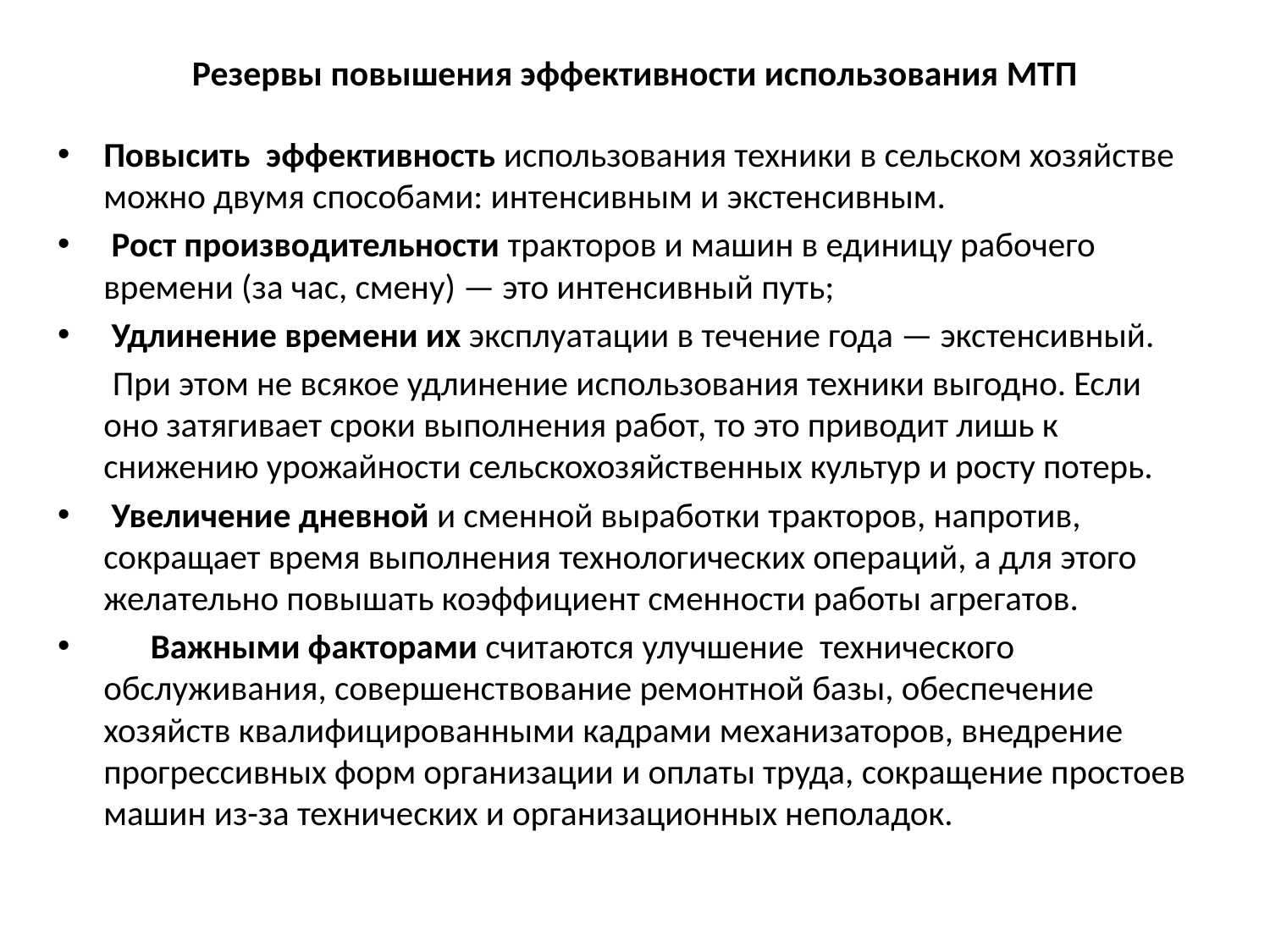

# Резервы повышения эффективности использования МТП
Повысить  эффективность использования техники в сельском хозяйстве можно двумя способами: интенсивным и экстенсивным.
 Рост производительности тракторов и машин в единицу рабочего времени (за час, смену) — это интенсивный путь;
 Удлинение времени их эксплуатации в течение года — экстенсивный.
       При этом не всякое удлинение использования техники выгодно. Если оно затягивает сроки выполнения работ, то это приводит лишь к снижению урожайности сельскохозяйственных культур и росту потерь.
 Увеличение дневной и сменной выработки тракторов, напротив, сокращает время выполнения технологических операций, а для этого желательно повышать коэффициент сменности работы агрегатов.
      Важными факторами считаются улучшение  технического обслуживания, совершенствование ремонтной базы, обеспечение хозяйств квалифицированными кадрами механизаторов, внедрение прогрессивных форм организации и оплаты труда, сокращение простоев машин из-за технических и организационных неполадок.